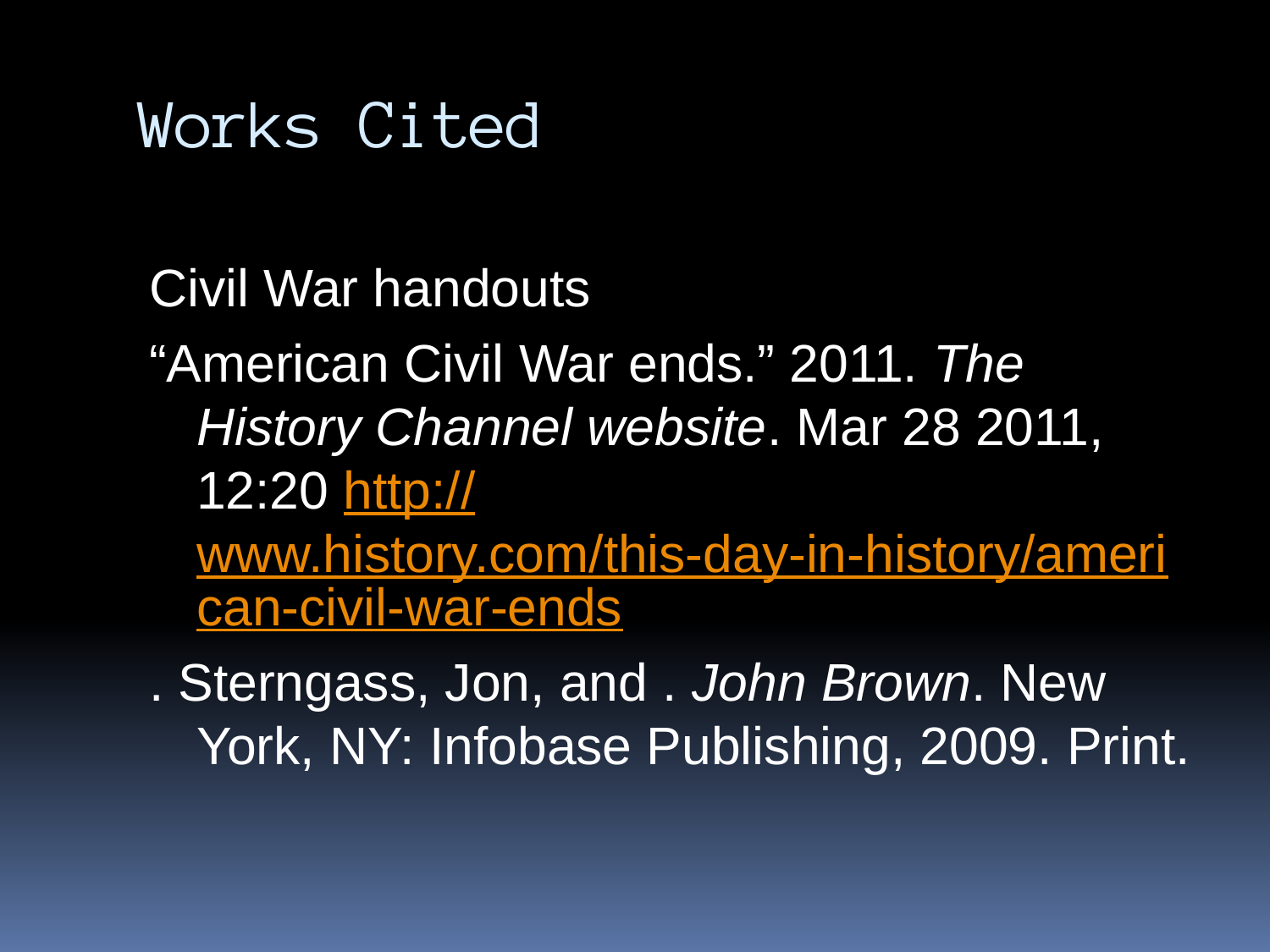

# Works Cited
Civil War handouts
“American Civil War ends.” 2011. The History Channel website. Mar 28 2011, 12:20 http://www.history.com/this-day-in-history/american-civil-war-ends
. Sterngass, Jon, and . John Brown. New York, NY: Infobase Publishing, 2009. Print.